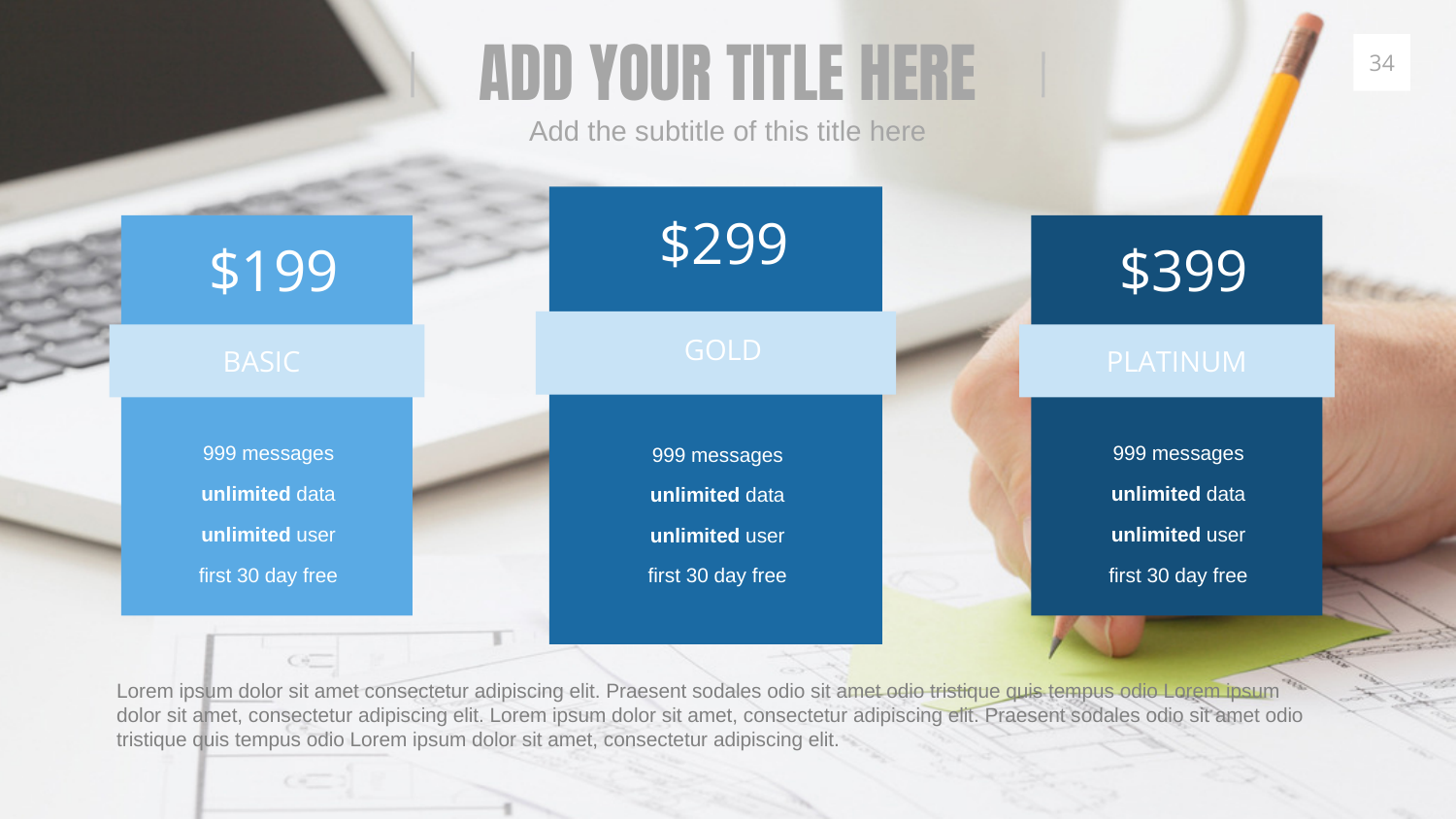

ADD YOUR TITLE HERE
Add the subtitle of this title here
34

$299

GOLD
999 messages
unlimited data
unlimited user
first 30 day free

$199

BASIC
999 messages
unlimited data
unlimited user
first 30 day free

$399

PLATINUM
999 messages
unlimited data
unlimited user
first 30 day free
Lorem ipsum dolor sit amet consectetur adipiscing elit. Praesent sodales odio sit amet odio tristique quis tempus odio Lorem ipsum dolor sit amet, consectetur adipiscing elit. Lorem ipsum dolor sit amet, consectetur adipiscing elit. Praesent sodales odio sit amet odio tristique quis tempus odio Lorem ipsum dolor sit amet, consectetur adipiscing elit.